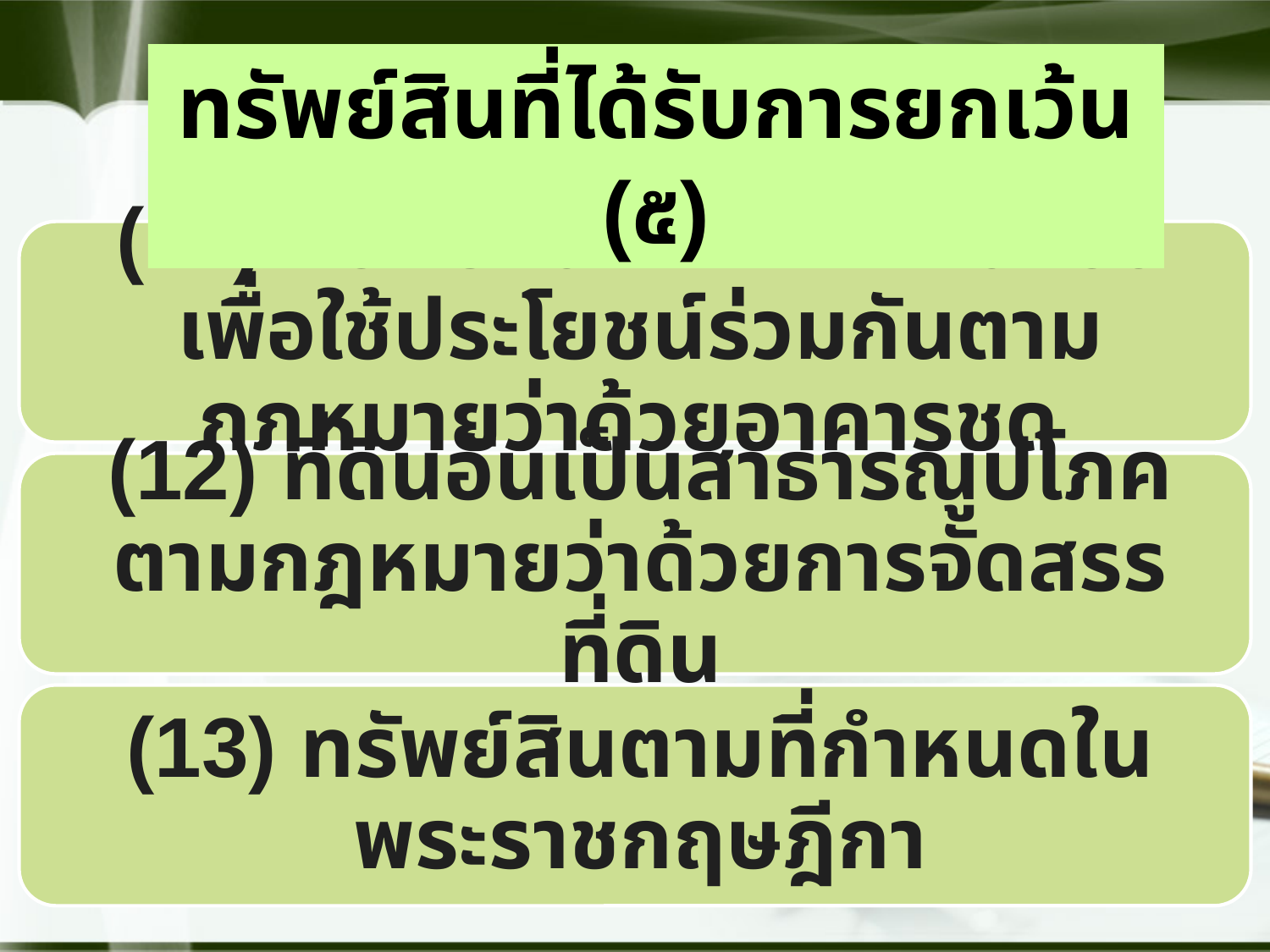

ทรัพย์สินที่ได้รับการยกเว้น (๕)
(11) ทรัพย์ส่วนกลางที่มีไว้หรือเพื่อใช้ประโยชน์ร่วมกันตามกฎหมายว่าด้วยอาคารชุด
(12) ที่ดินอันเป็นสาธารณูปโภคตามกฎหมายว่าด้วยการจัดสรรที่ดิน
(13) ทรัพย์สินตามที่กำหนดในพระราชกฤษฎีกา